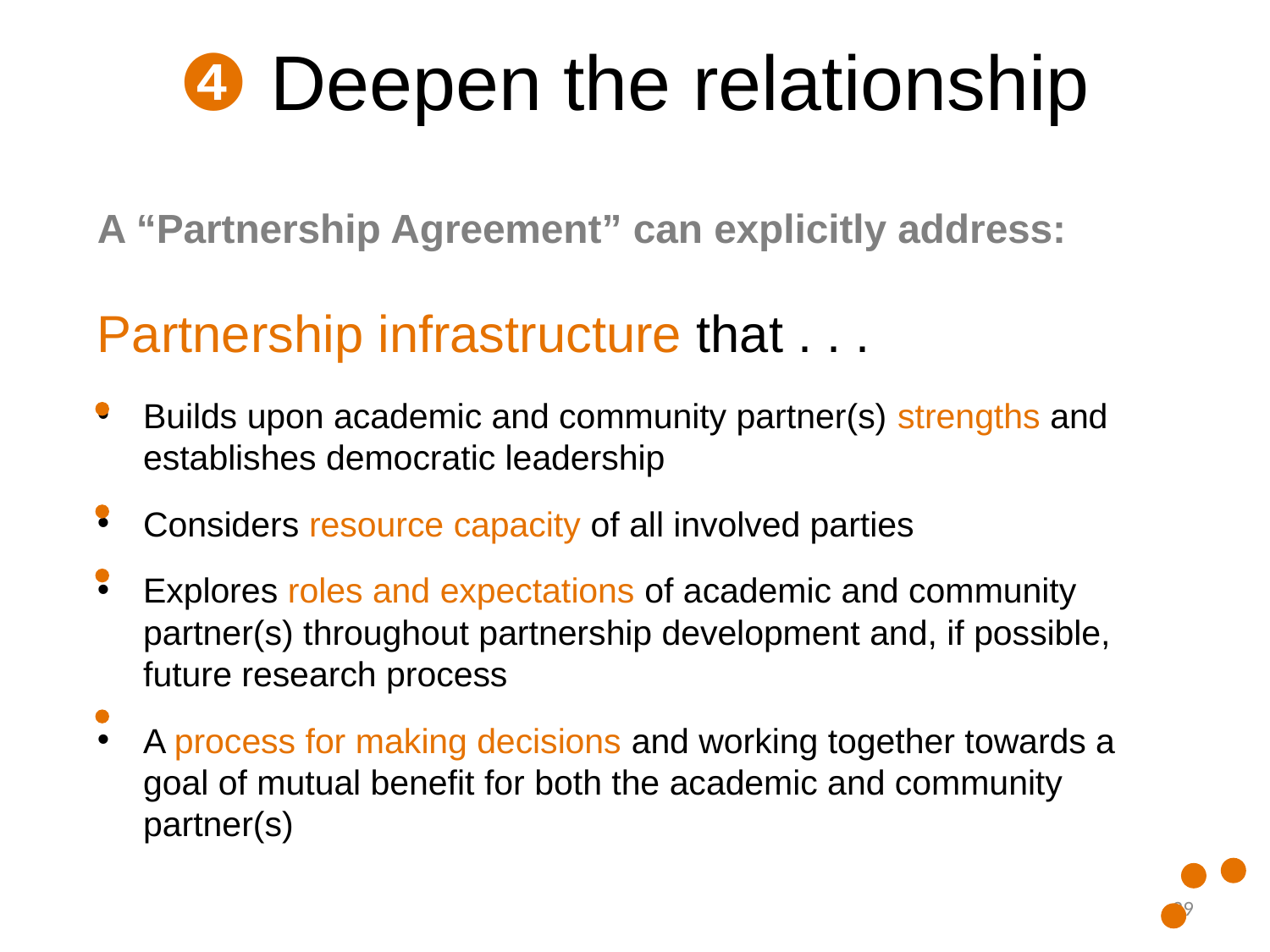

# ❹ Deepen the relationship
A “Partnership Agreement” can explicitly address:

Partnership infrastructure that . . .

Builds upon academic and community partner(s) strengths and establishes democratic leadership

Considers resource capacity of all involved parties

Explores roles and expectations of academic and community partner(s) throughout partnership development and, if possible, future research process

A process for making decisions and working together towards a goal of mutual benefit for both the academic and community partner(s)

29